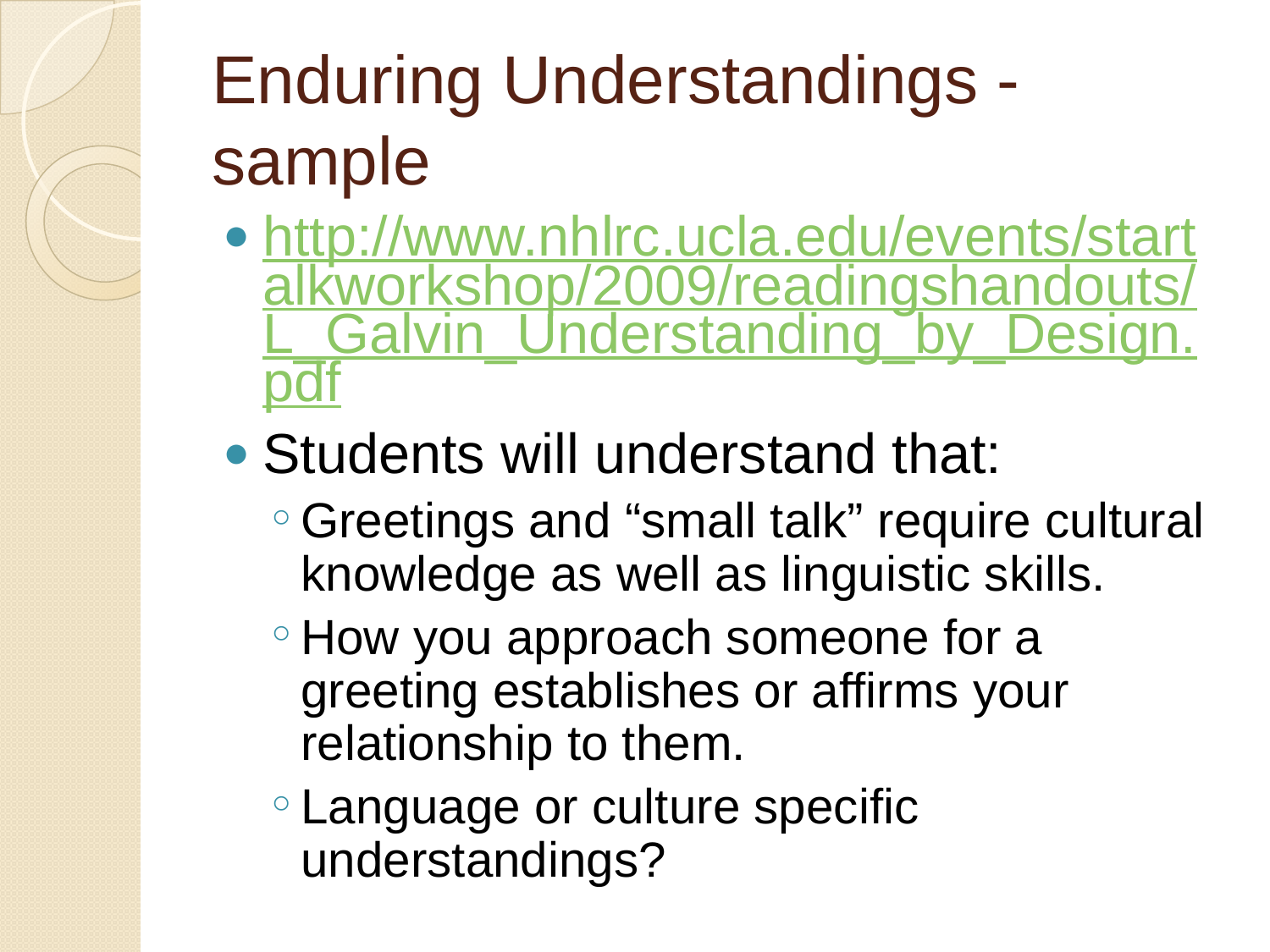

# Enduring Understandings - sample
http://www.nhlrc.ucla.edu/events/startalkworkshop/2009/readingshandouts/L_Galvin_Understanding_by_Design.pdf
Students will understand that:
Greetings and “small talk” require cultural knowledge as well as linguistic skills.
How you approach someone for a greeting establishes or affirms your relationship to them.
Language or culture specific understandings?